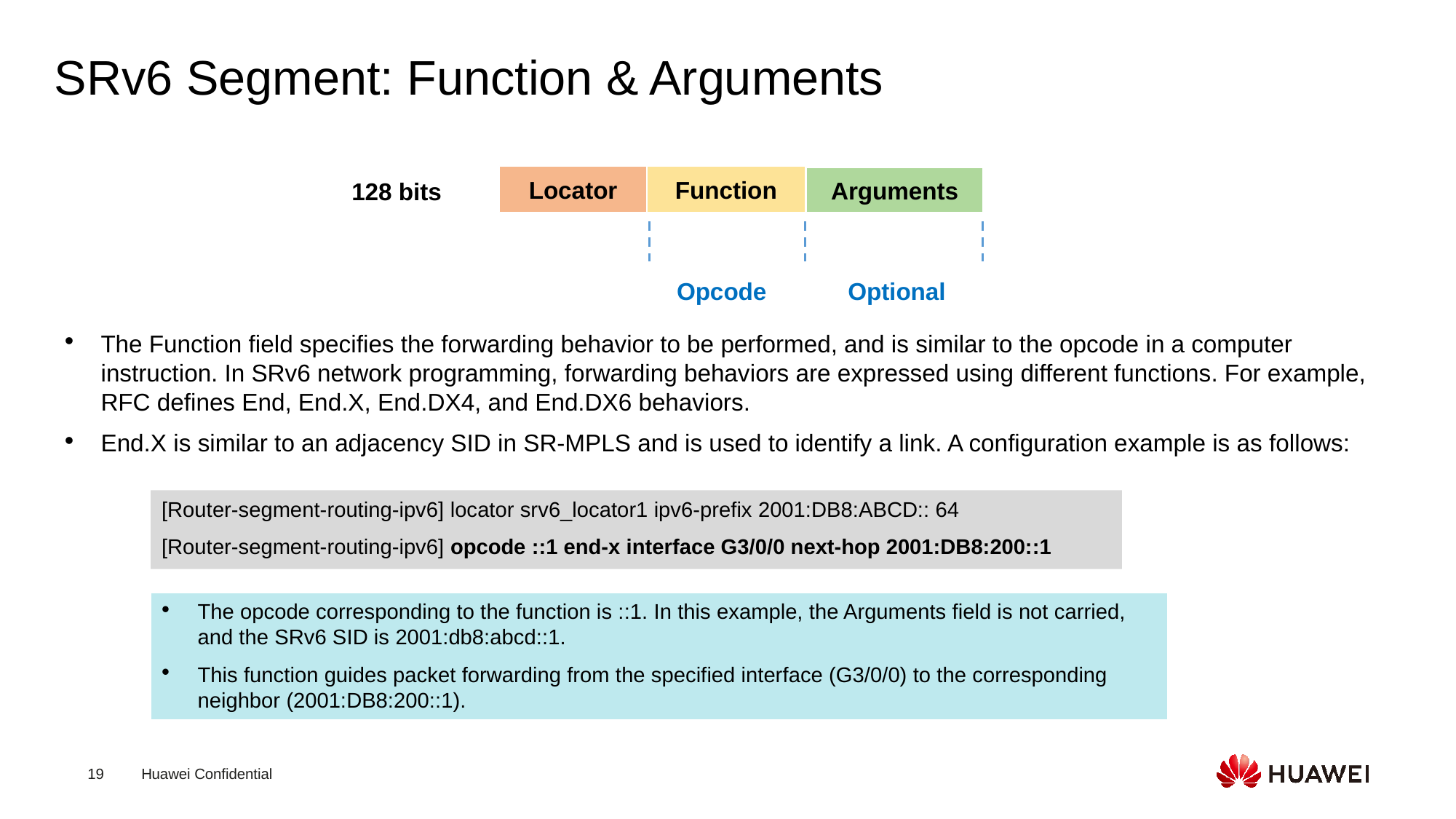

# SRv6 Segment: Function & Arguments

Locator
Function
Arguments
128 bits
Opcode
Optional
The Function field specifies the forwarding behavior to be performed, and is similar to the opcode in a computer instruction. In SRv6 network programming, forwarding behaviors are expressed using different functions. For example, RFC defines End, End.X, End.DX4, and End.DX6 behaviors.
End.X is similar to an adjacency SID in SR-MPLS and is used to identify a link. A configuration example is as follows:

[Router-segment-routing-ipv6] locator srv6_locator1 ipv6-prefix 2001:DB8:ABCD:: 64
[Router-segment-routing-ipv6] opcode ::1 end-x interface G3/0/0 next-hop 2001:DB8:200::1
The opcode corresponding to the function is ::1. In this example, the Arguments field is not carried, and the SRv6 SID is 2001:db8:abcd::1.
This function guides packet forwarding from the specified interface (G3/0/0) to the corresponding neighbor (2001:DB8:200::1).